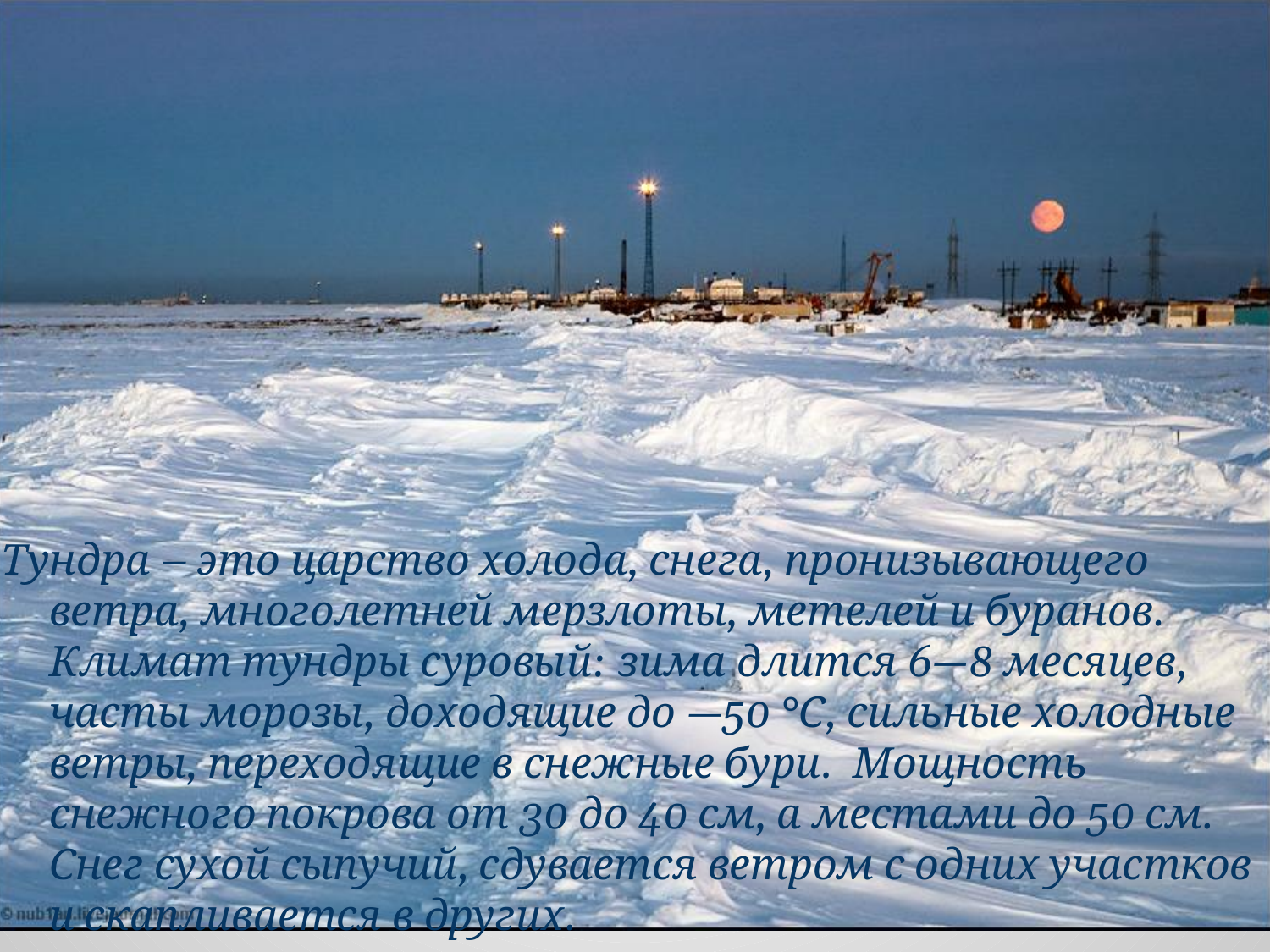

# Климат тундры
Тундра – это царство холода, снега, пронизывающего ветра, многолетней мерзлоты, метелей и буранов. Климат тундры суровый: зима длится 6—8 месяцев, часты морозы, доходящие до —50 °С, сильные холодные ветры, переходящие в снежные бури.  Мощность снежного покрова от 30 до 40 см, а местами до 50 см. Снег сухой сыпучий, сдувается ветром с одних участков и скапливается в других.